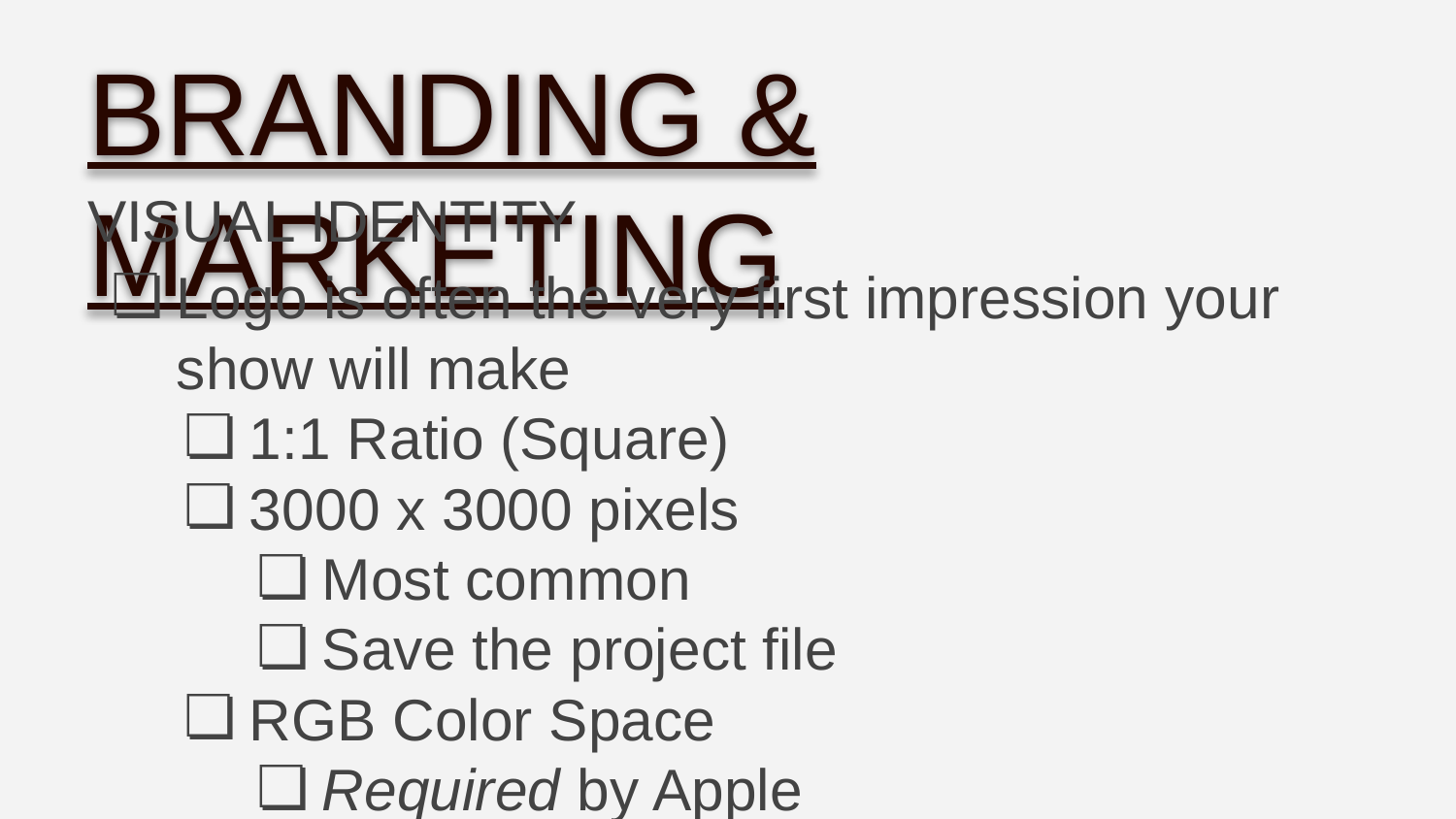

BRANDING & MARKETING
VISUAL IDENTITY
Logo is often the very first impression your show will make
1:1 Ratio (Square)
3000 x 3000 pixels
Most common
Save the project file
RGB Color Space
Required by Apple
Compress the Image